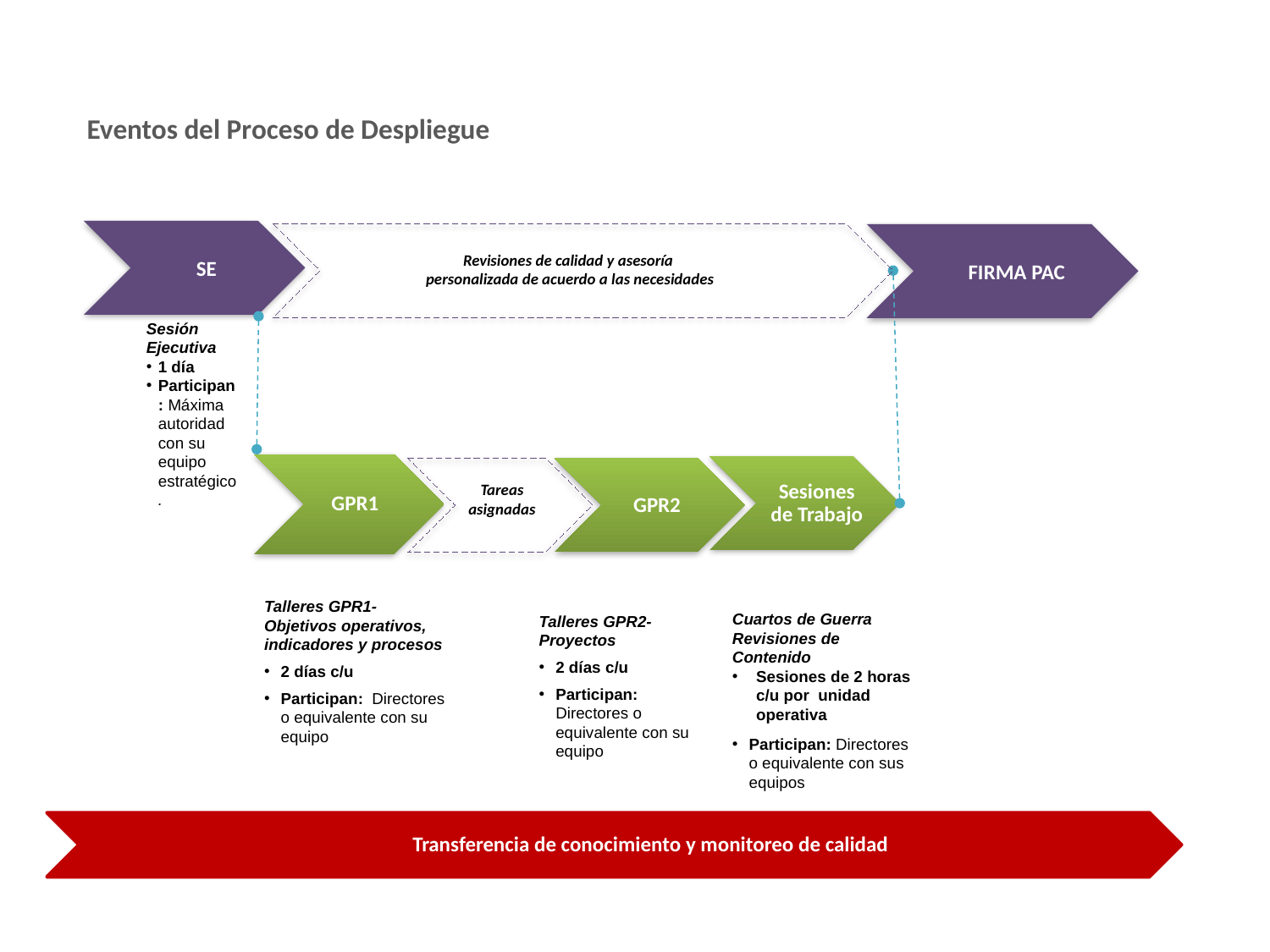

Eventos del Proceso de Despliegue

SE

FIRMA PAC
Revisiones de calidad y asesoría
personalizada de acuerdo a las necesidades
Sesión Ejecutiva
1 día
Participan: Máxima autoridad con su equipo estratégico.
SPP

GPR1

Talleres GPR1- Objetivos operativos, indicadores y procesos
2 días c/u
Participan:  Directores o equivalente con su equipo

Sesiones de Trabajo

Cuartos de Guerra
Revisiones de Contenido
Sesiones de 2 horas c/u por  unidad operativa
Participan: Directores o equivalente con sus equipos

GPR2

Talleres GPR2- Proyectos
2 días c/u
Participan:  Directores o equivalente con su equipo
Tareas asignadas

Transferencia de conocimiento y monitoreo de calidad